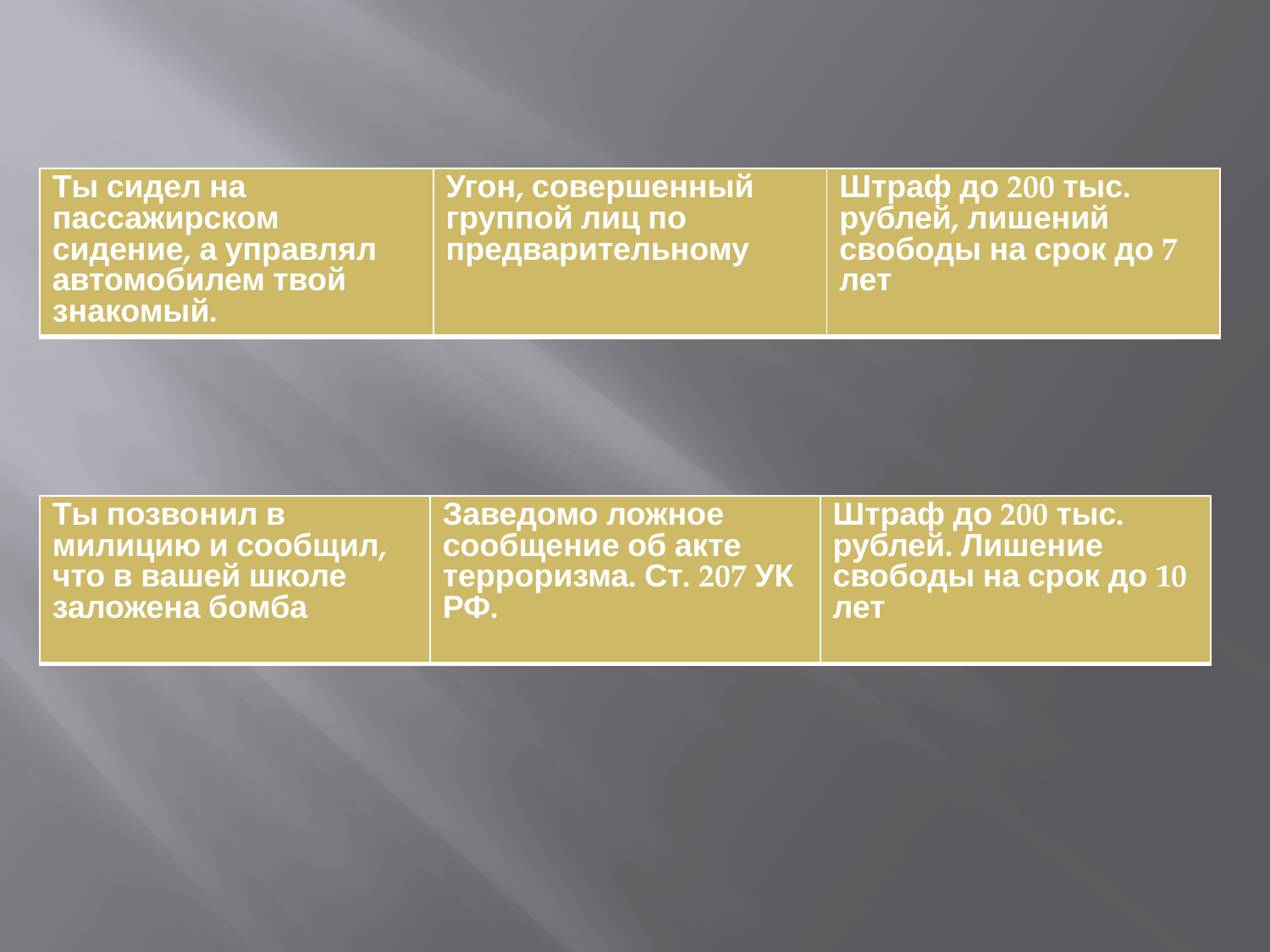

| Ты сидел на пассажирском сидение, а управлял автомобилем твой знакомый. | Угон, совершенный группой лиц по предварительному | Штраф до 200 тыс. рублей, лишений свободы на срок до 7 лет |
| --- | --- | --- |
| Ты позвонил в милицию и сообщил, что в вашей школе заложена бомба | Заведомо ложное сообщение об акте терроризма. Ст. 207 УК РФ. | Штраф до 200 тыс. рублей. Лишение свободы на срок до 10 лет |
| --- | --- | --- |